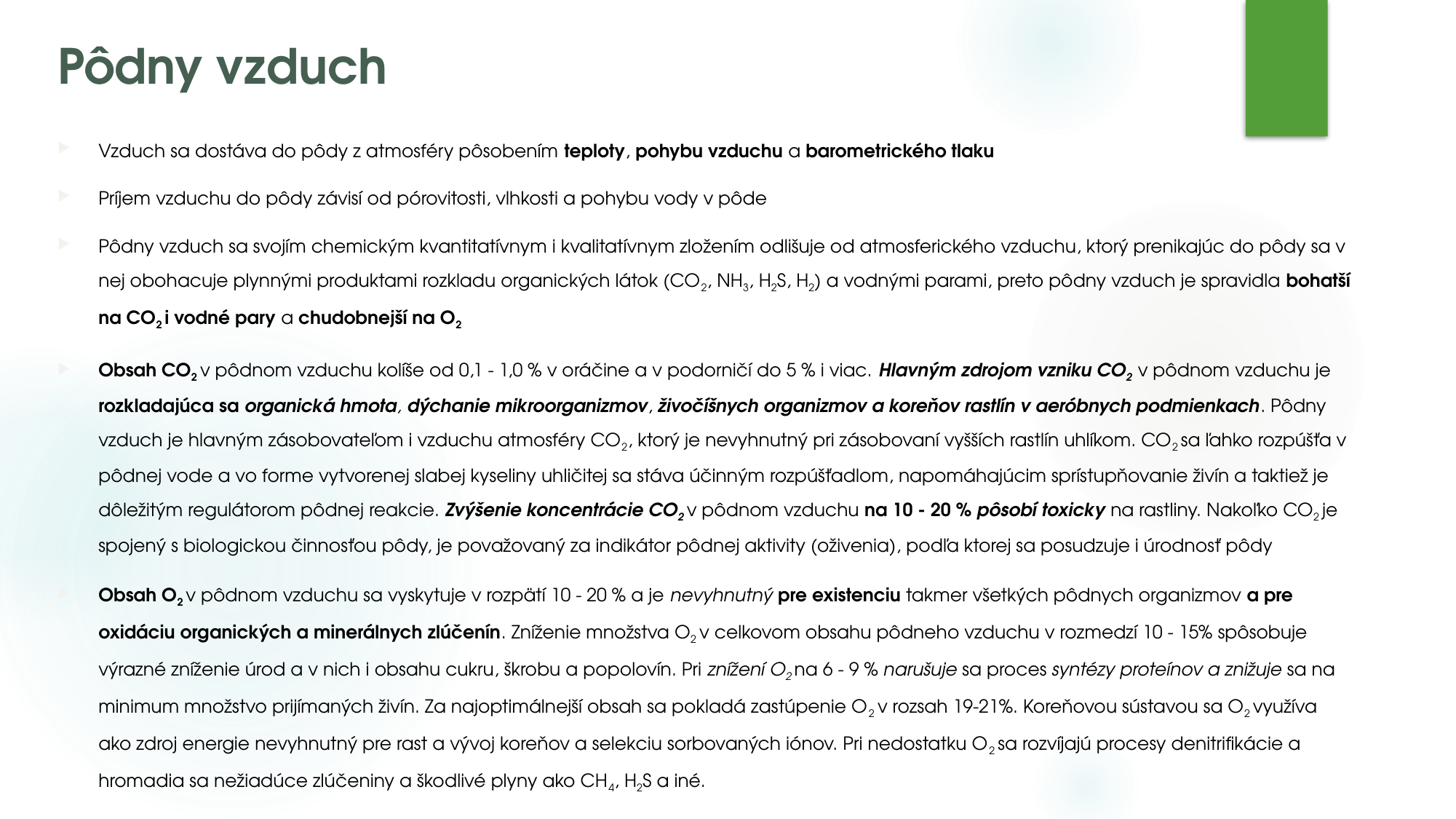

# Pôdny vzduch
Vzduch sa dostáva do pôdy z atmosféry pôsobením teploty, pohybu vzduchu a barometrického tlaku
Príjem vzduchu do pôdy závisí od pórovitosti, vlhkosti a pohybu vody v pôde
Pôdny vzduch sa svojím chemickým kvantitatívnym i kvalitatívnym zložením odlišuje od atmosferického vzduchu, ktorý prenikajúc do pôdy sa v nej obohacuje plynnými produktami rozkladu organických látok (CO2, NH3, H2S, H2) a vodnými parami, preto pôdny vzduch je spravidla bohatší na CO2 i vodné pary a chudobnejší na O2
Obsah CO2 v pôdnom vzduchu kolíše od 0,1 - 1,0 % v oráčine a v podorničí do 5 % i viac. Hlavným zdrojom vzniku CO2  v pôdnom vzduchu je rozkladajúca sa organická hmota, dýchanie mikroorganizmov, živočíšnych organizmov a koreňov rastlín v aeróbnych podmienkach. Pôdny vzduch je hlavným zásobovateľom i vzduchu atmosféry CO2, ktorý je nevyhnutný pri zásobovaní vyšších rastlín uhlíkom. CO2 sa ľahko rozpúšťa v pôdnej vode a vo forme vytvorenej slabej kyseliny uhličitej sa stáva účinným rozpúšťadlom, napomáhajúcim sprístupňovanie živín a taktiež je dôležitým regulátorom pôdnej reakcie. Zvýšenie koncentrácie CO2 v pôdnom vzduchu na 10 - 20 % pôsobí toxicky na rastliny. Nakoľko CO2 je spojený s biologickou činnosťou pôdy, je považovaný za indikátor pôdnej aktivity (oživenia), podľa ktorej sa posudzuje i úrodnosť pôdy
Obsah O2 v pôdnom vzduchu sa vyskytuje v rozpätí 10 - 20 % a je nevyhnutný pre existenciu takmer všetkých pôdnych organizmov a pre oxidáciu organických a minerálnych zlúčenín. Zníženie množstva O2 v celkovom obsahu pôdneho vzduchu v rozmedzí 10 - 15% spôsobuje výrazné zníženie úrod a v nich i obsahu cukru, škrobu a popolovín. Pri znížení O2 na 6 - 9 % narušuje sa proces syntézy proteínov a znižuje sa na minimum množstvo prijímaných živín. Za najoptimálnejší obsah sa pokladá zastúpenie O2 v rozsah 19-21%. Koreňovou sústavou sa O2 využíva ako zdroj energie nevyhnutný pre rast a vývoj koreňov a selekciu sorbovaných iónov. Pri nedostatku O2 sa rozvíjajú procesy denitrifikácie a hromadia sa nežiadúce zlúčeniny a škodlivé plyny ako CH4, H2S a iné.